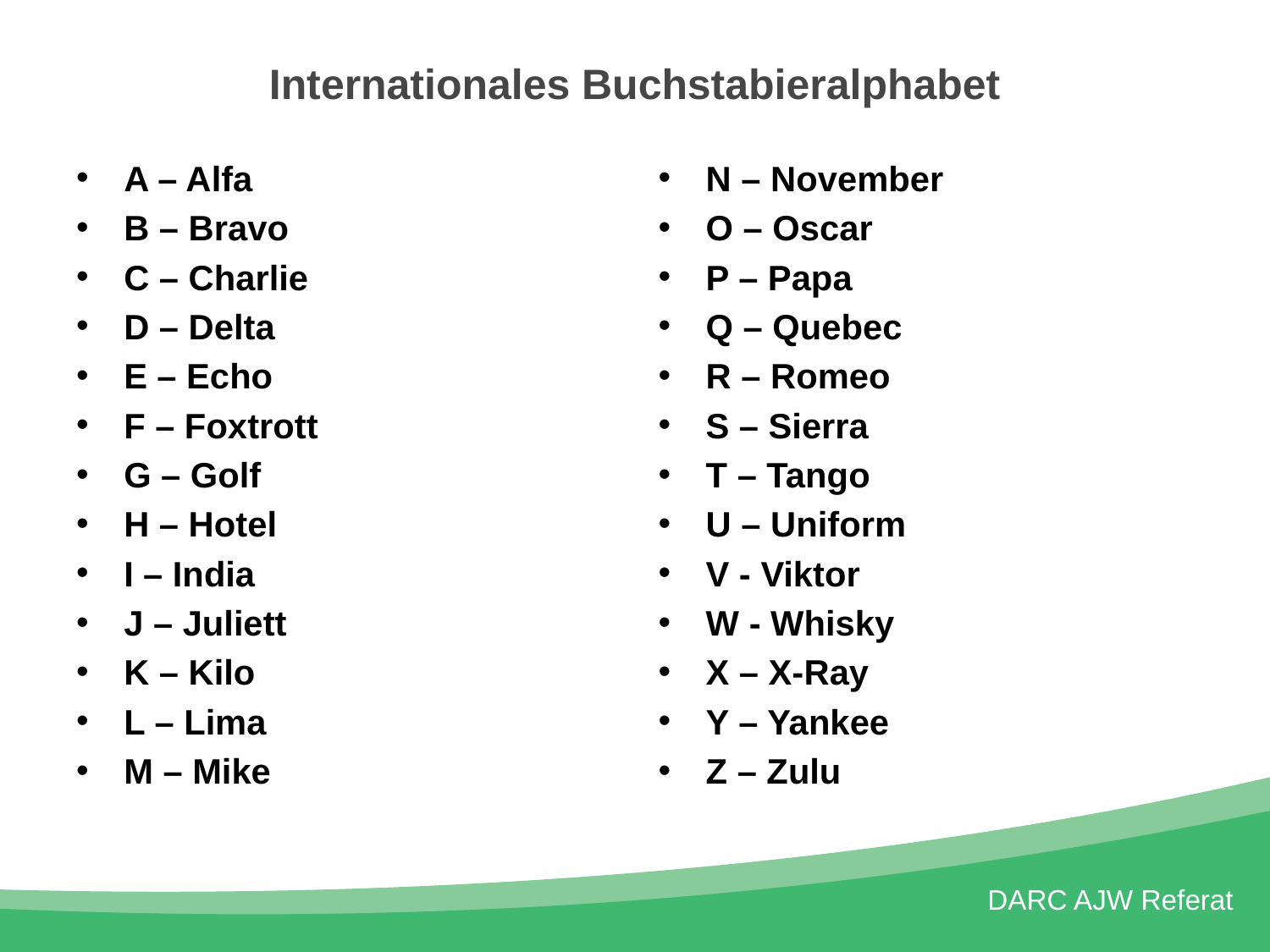

# Internationales Buchstabieralphabet
A – Alfa
B – Bravo
C – Charlie
D – Delta
E – Echo
F – Foxtrott
G – Golf
H – Hotel
I – India
J – Juliett
K – Kilo
L – Lima
M – Mike
N – November
O – Oscar
P – Papa
Q – Quebec
R – Romeo
S – Sierra
T – Tango
U – Uniform
V - Viktor
W - Whisky
X – X-Ray
Y – Yankee
Z – Zulu